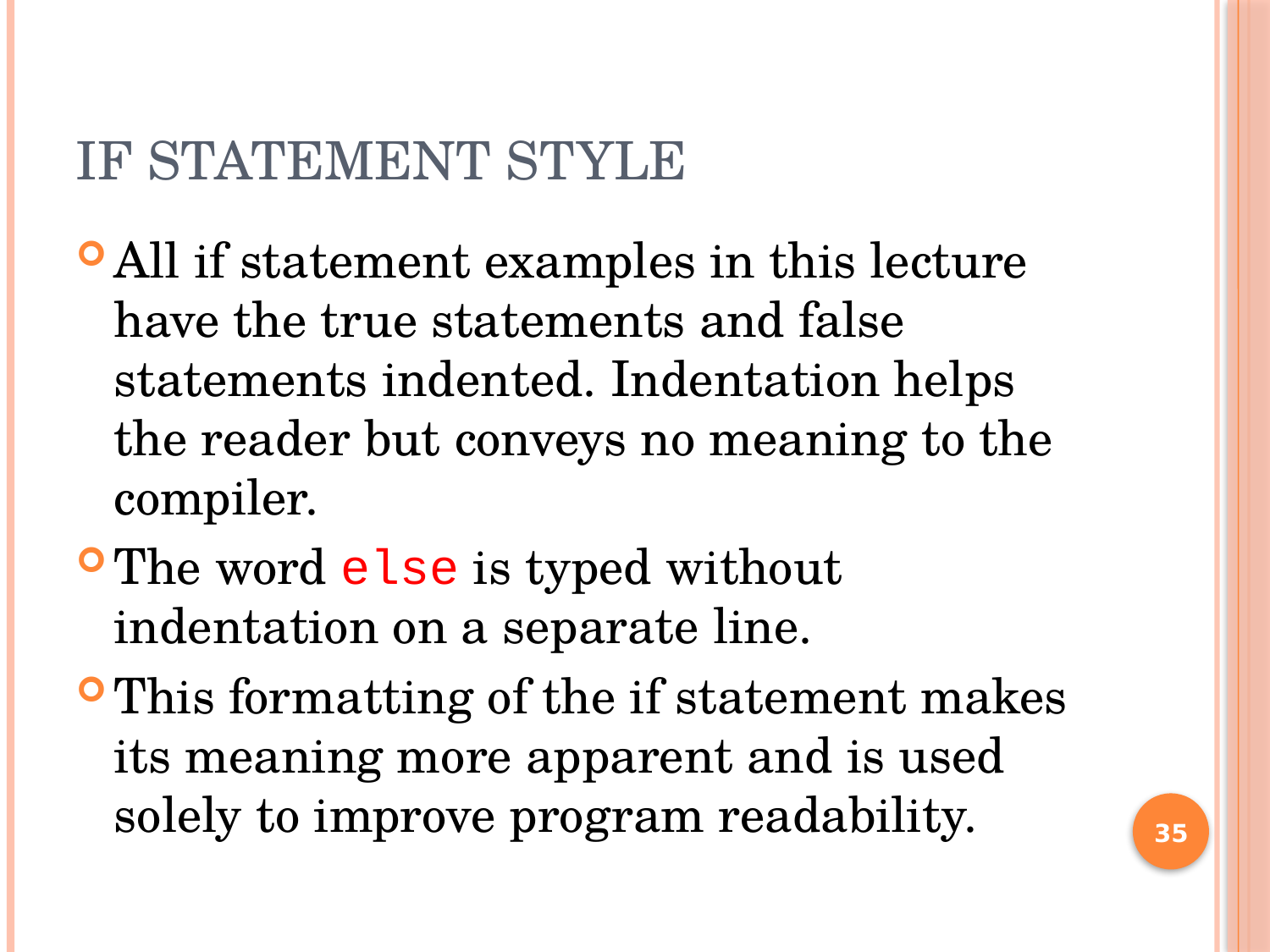

# If Statement Style
All if statement examples in this lecture have the true statements and false statements indented. Indentation helps the reader but conveys no meaning to the compiler.
The word else is typed without indentation on a separate line.
This formatting of the if statement makes its meaning more apparent and is used solely to improve program readability.
35